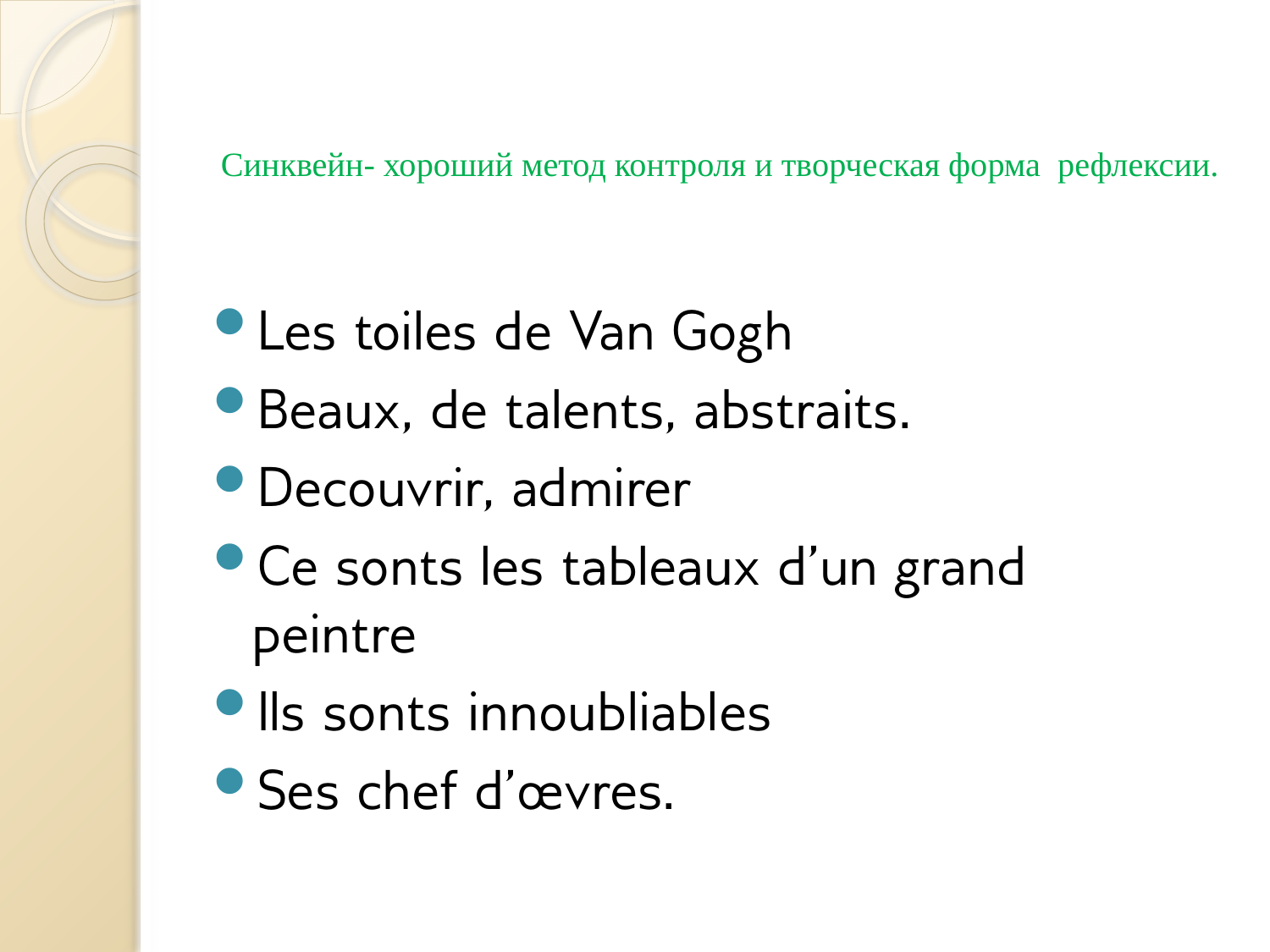

# Синквейн- хороший метод контроля и творческая форма  рефлексии.
Les toiles de Van Gogh
Beaux, de talents, abstraits.
Decouvrir, admirer
Ce sonts les tableaux d’un grand  peintre
Ils sonts innoubliables
Ses chef d’oevres.